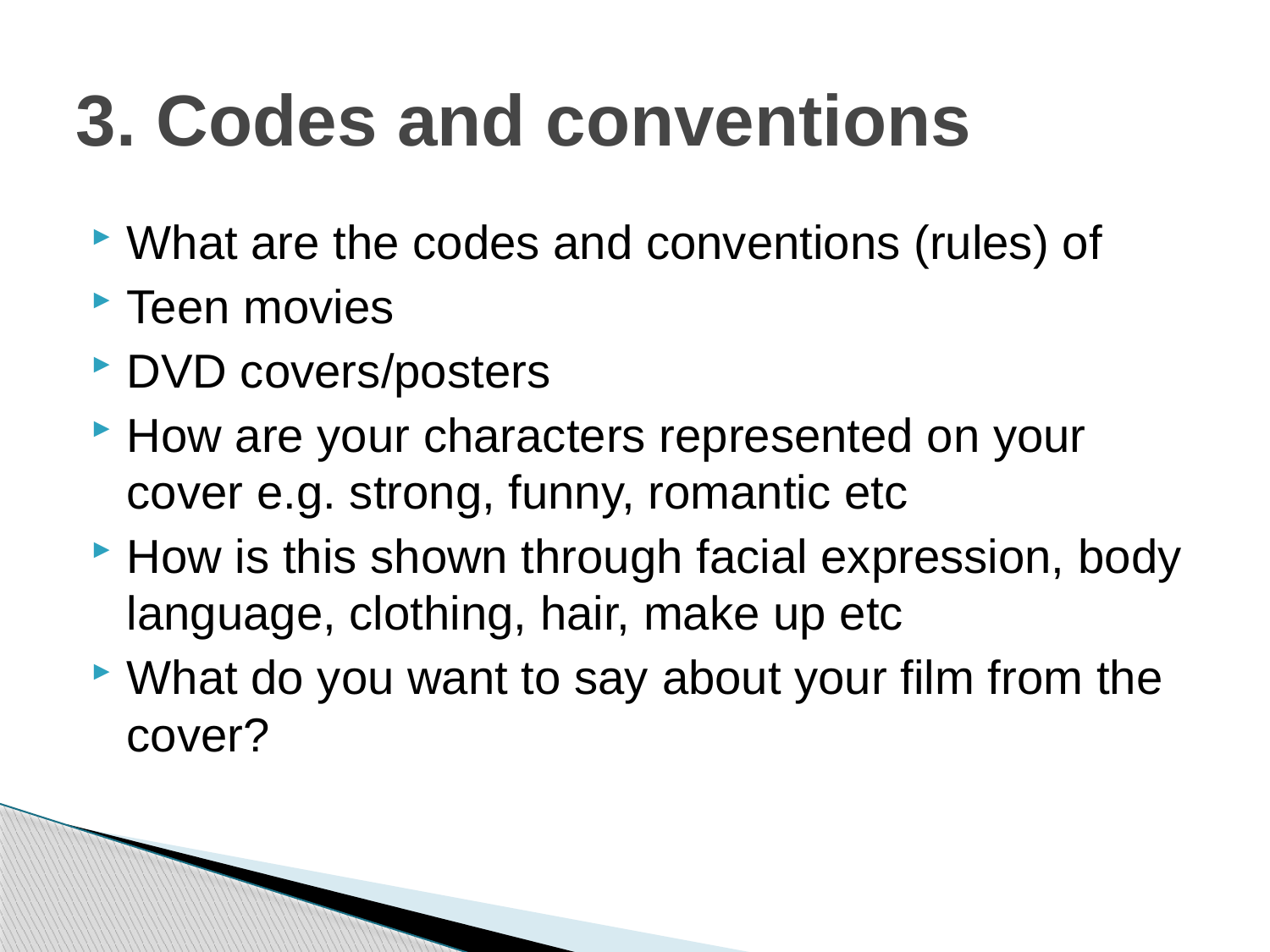

# 3. Codes and conventions
What are the codes and conventions (rules) of
Teen movies
DVD covers/posters
How are your characters represented on your cover e.g. strong, funny, romantic etc
How is this shown through facial expression, body language, clothing, hair, make up etc
What do you want to say about your film from the cover?